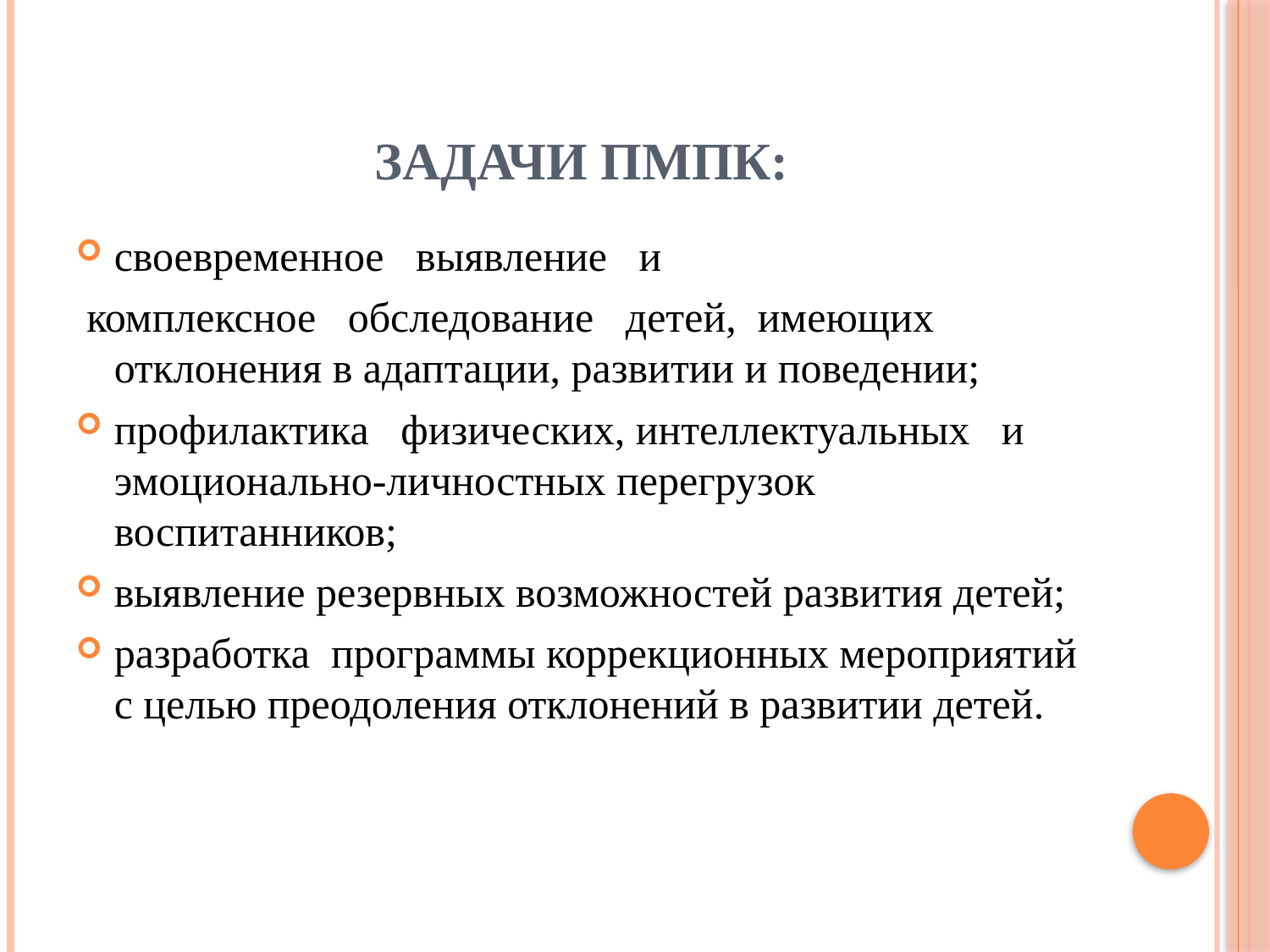

# Задачи ПМПк:
своевременное   выявление   и
 комплексное   обследование   детей,  имеющих отклонения в адаптации, развитии и поведении;
профилактика   физических, интеллектуальных   и   эмоционально-личностных перегрузок воспитанников;
выявление резервных возможностей развития детей;
разработка  программы коррекционных мероприятий с целью преодоления отклонений в развитии детей.